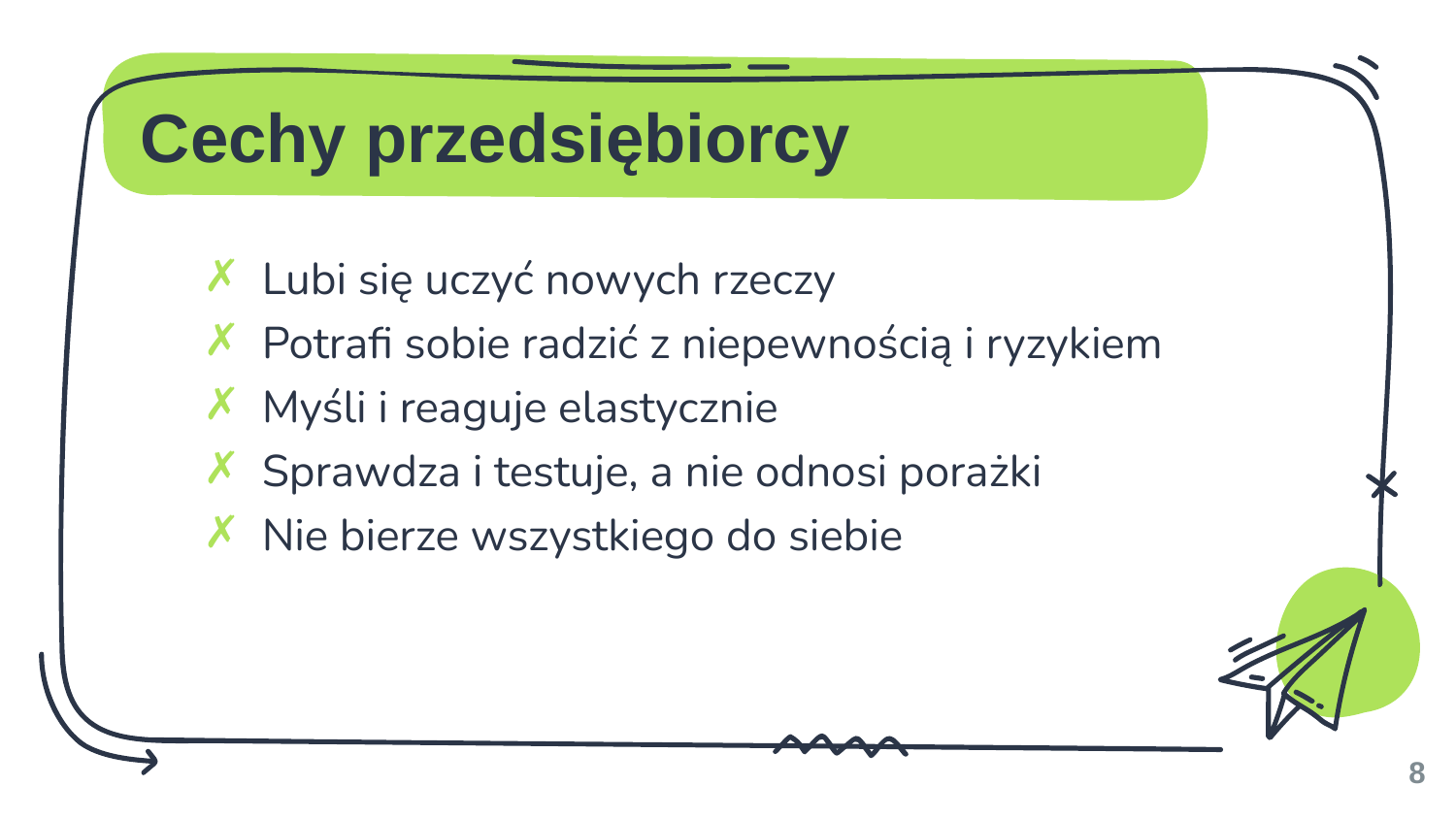

# Cechy przedsiębiorcy
Lubi się uczyć nowych rzeczy
Potrafi sobie radzić z niepewnością i ryzykiem
Myśli i reaguje elastycznie
Sprawdza i testuje, a nie odnosi porażki
Nie bierze wszystkiego do siebie

8